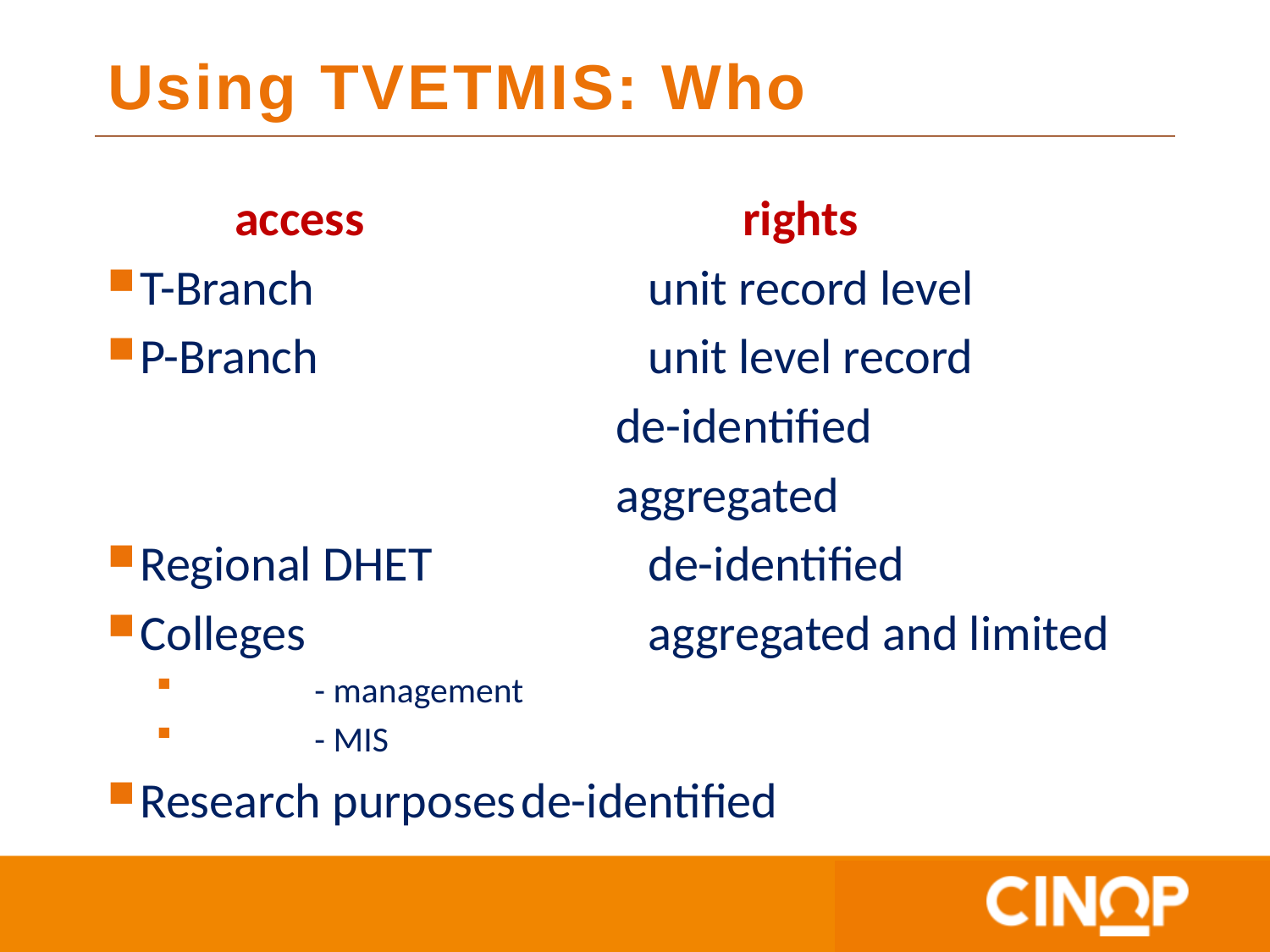

# Using TVETMIS: Who
	access			rights
T-Branch			unit record level
P-Branch			unit level record
				de-identified
				aggregated
Regional DHET		de-identified
Colleges			aggregated and limited
	- management
	- MIS
Research purposes	de-identified